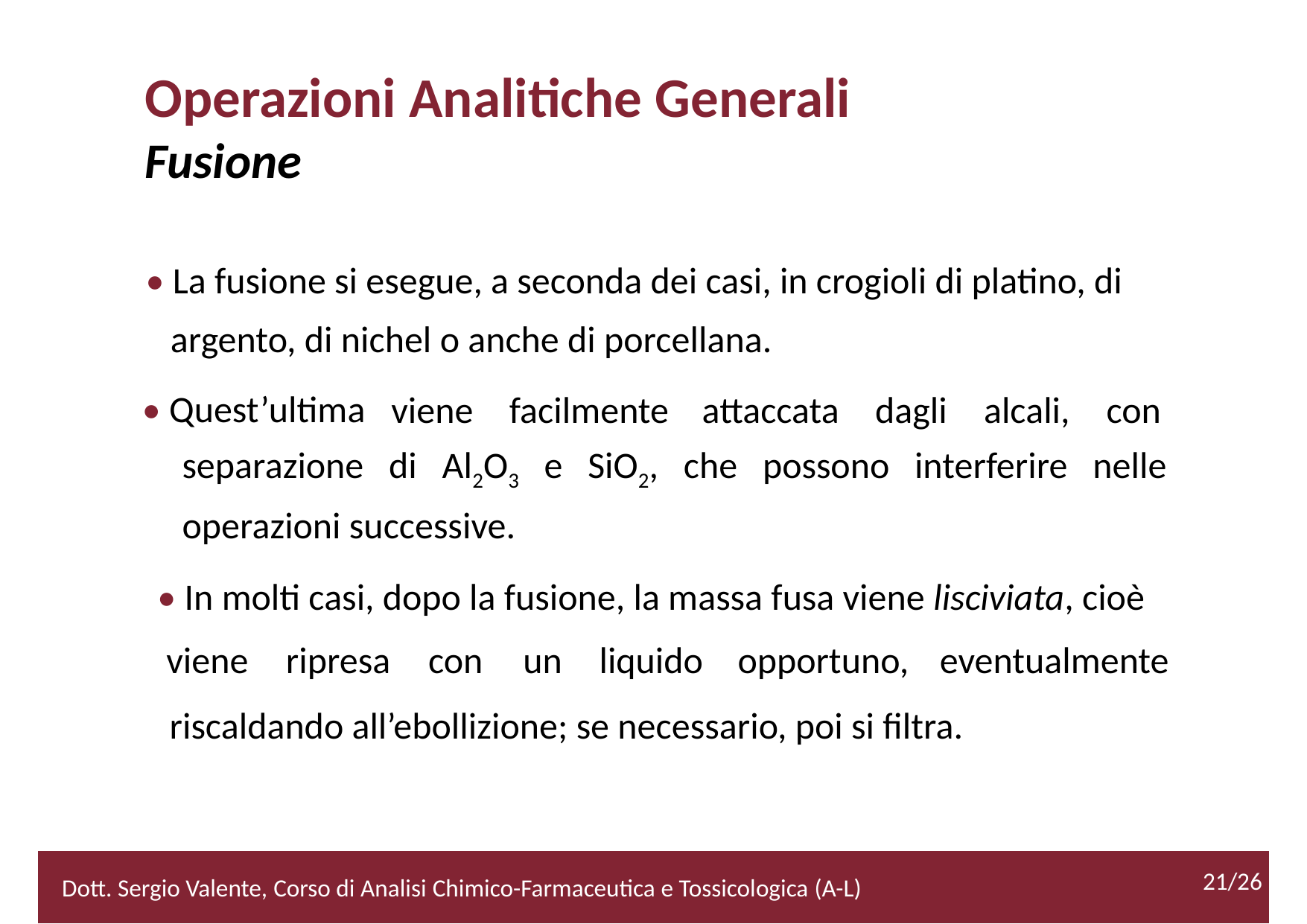

Operazioni Analitiche Generali
Fusione
• La fusione si esegue, a seconda dei casi, in crogioli di platino, di

	argento, di nichel o anche di porcellana.
• Quest’ultima
viene
facilmente
attaccata
dagli
alcali,
con
	separazione   di   Al2O3   e   SiO2,   che   possono   interferire   nelle

	operazioni successive.

• In molti casi, dopo la fusione, la massa fusa viene lisciviata, cioè
viene
ripresa
con
un
liquido
opportuno,
eventualmente
	riscaldando all’ebollizione; se necessario, poi si filtra.

21/26
2/52
Dott. Sergio Valente, Corso di Analisi Chimico-Farmaceutica e Tossicologica (A-L)